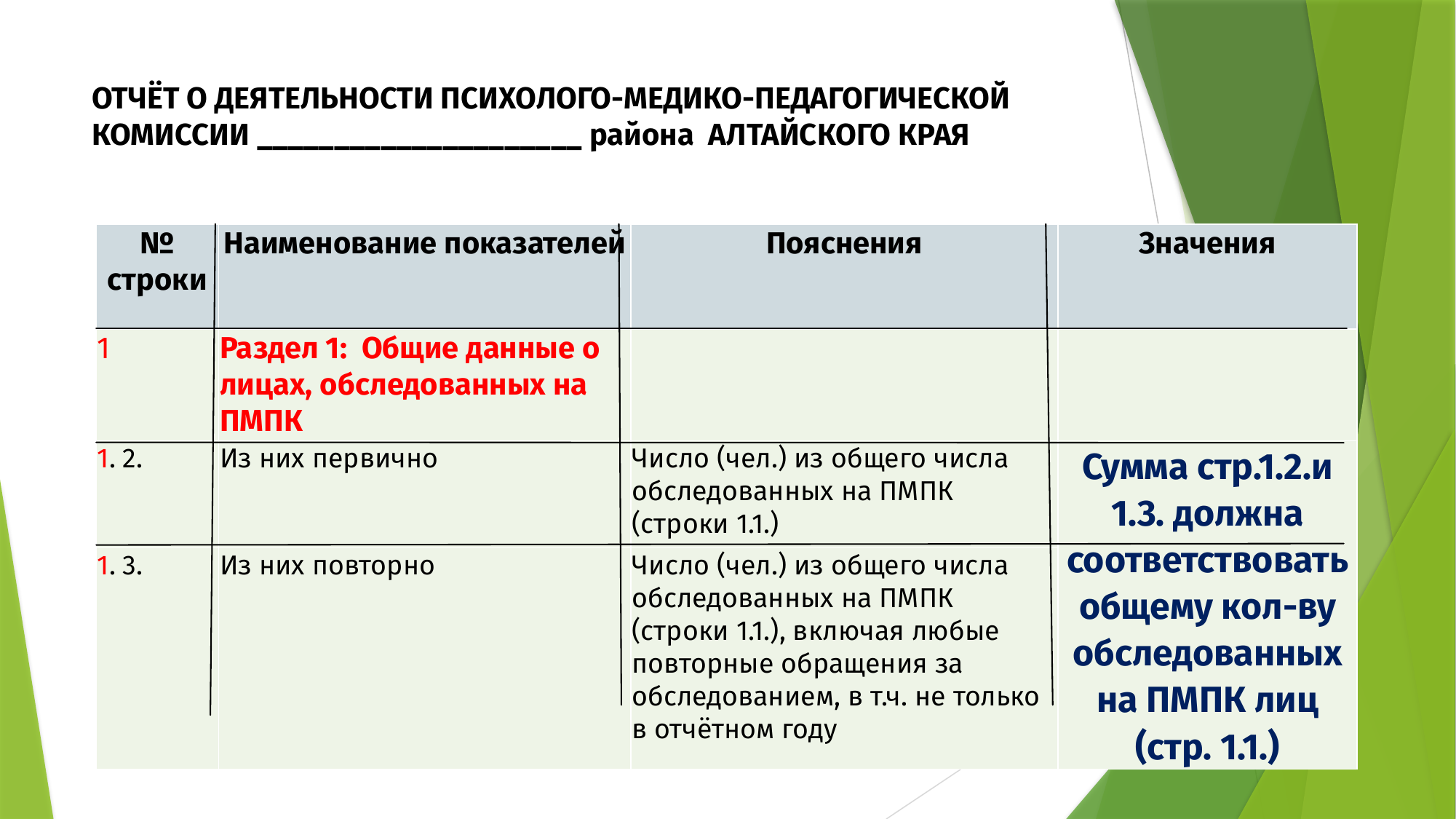

# ОТЧЁТ О ДЕЯТЕЛЬНОСТИ ПСИХОЛОГО-МЕДИКО-ПЕДАГОГИЧЕСКОЙ КОМИССИИ _____________________ района  АЛТАЙСКОГО КРАЯ
| № строки | Наименование показателей | Пояснения | Значения |
| --- | --- | --- | --- |
| 1 | Раздел 1: Общие данные о лицах, обследованных на ПМПК |  |  |
| 1. 2. | Из них первично | Число (чел.) из общего числа обследованных на ПМПК (строки 1.1.) | Сумма стр.1.2.и 1.3. должна соответствовать общему кол-ву обследованных на ПМПК лиц (стр. 1.1.) |
| 1. 3. | Из них повторно | Число (чел.) из общего числа обследованных на ПМПК (строки 1.1.), включая любые повторные обращения за обследованием, в т.ч. не только в отчётном году |  |